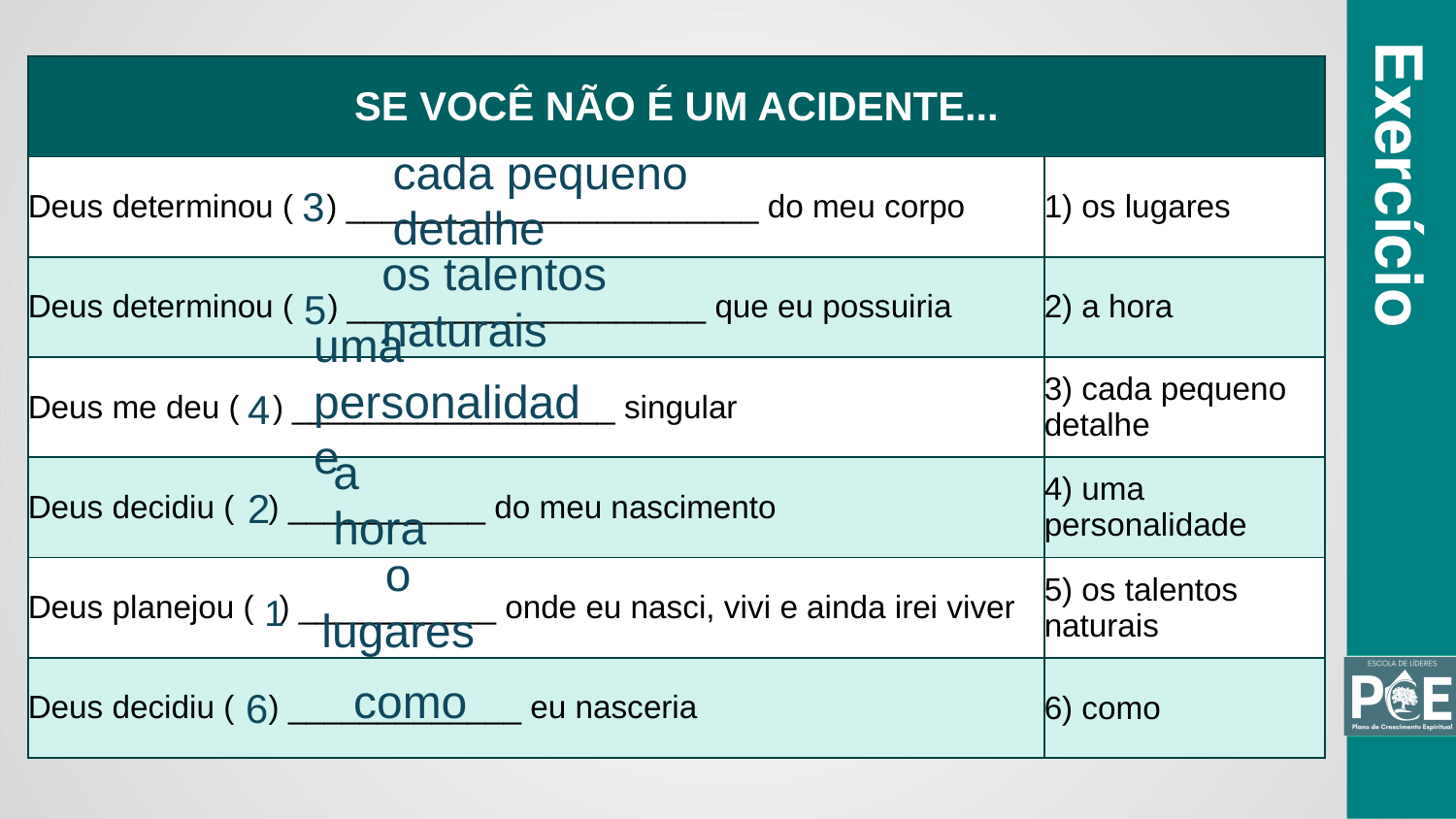

| SE VOCÊ NÃO É UM ACIDENTE... |  |
| --- | --- |
| Deus determinou ( ) \_\_\_\_\_\_\_\_\_\_\_\_\_\_\_\_\_\_\_\_\_\_\_ do meu corpo | 1) os lugares |
| Deus determinou ( ) \_\_\_\_\_\_\_\_\_\_\_\_\_\_\_\_\_\_\_\_ que eu possuiria | 2) a hora |
| Deus me deu ( ) \_\_\_\_\_\_\_\_\_\_\_\_\_\_\_\_\_\_ singular | 3) cada pequeno detalhe |
| Deus decidiu ( ) \_\_\_\_\_\_\_\_\_\_\_ do meu nascimento | 4) uma personalidade |
| Deus planejou ( ) \_\_\_\_\_\_\_\_\_\_\_ onde eu nasci, vivi e ainda irei viver | 5) os talentos naturais |
| Deus decidiu ( ) \_\_\_\_\_\_\_\_\_\_\_\_\_ eu nasceria | 6) como |
Exercício
cada pequeno detalhe
3
os talentos naturais
5
uma personalidade
4
a hora
2
o lugares
1
como
6